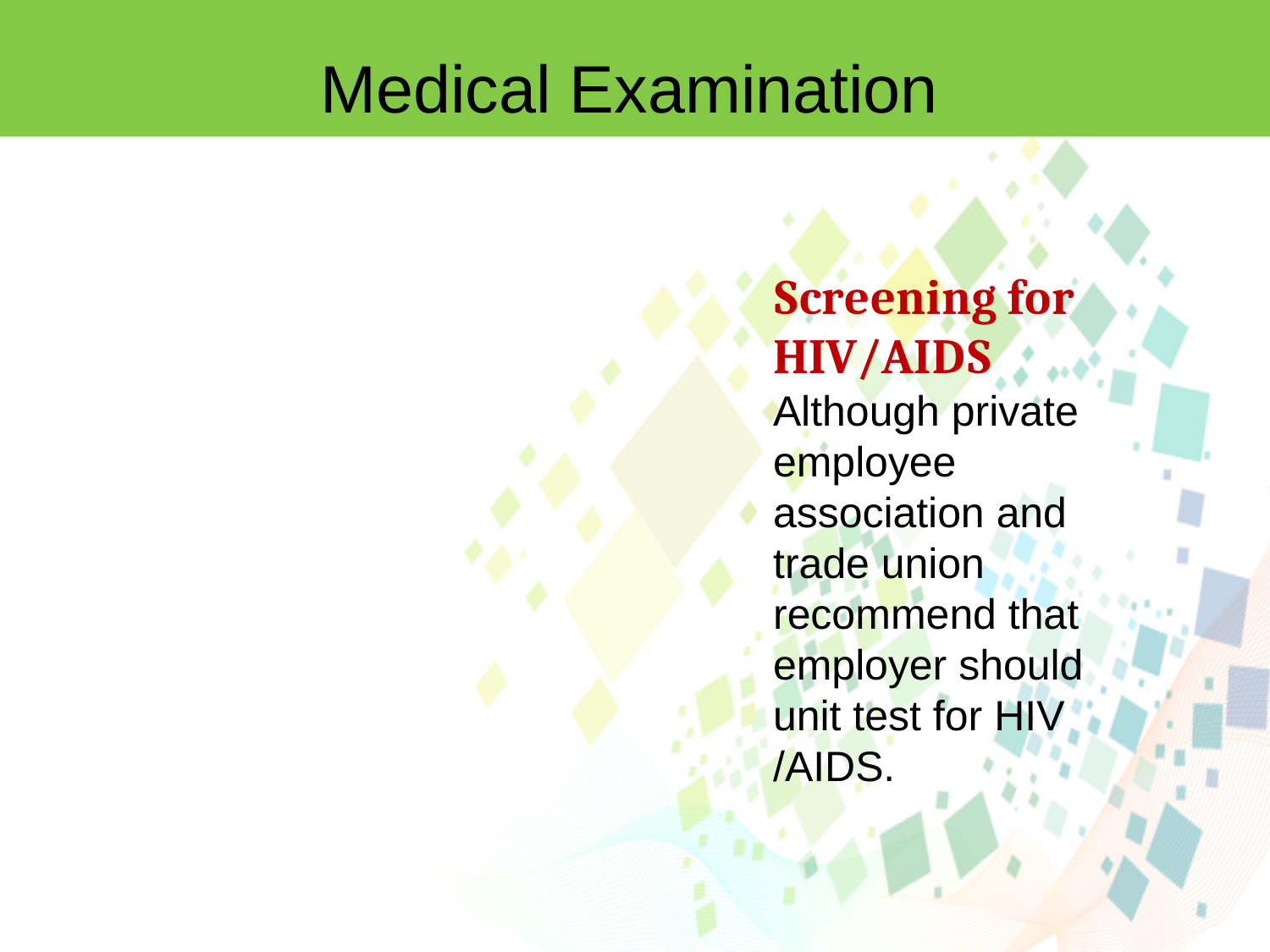

Medical Examination
Screening for HIV/AIDS
Although private employee association and trade union recommend that employer should unit test for HIV /AIDS.